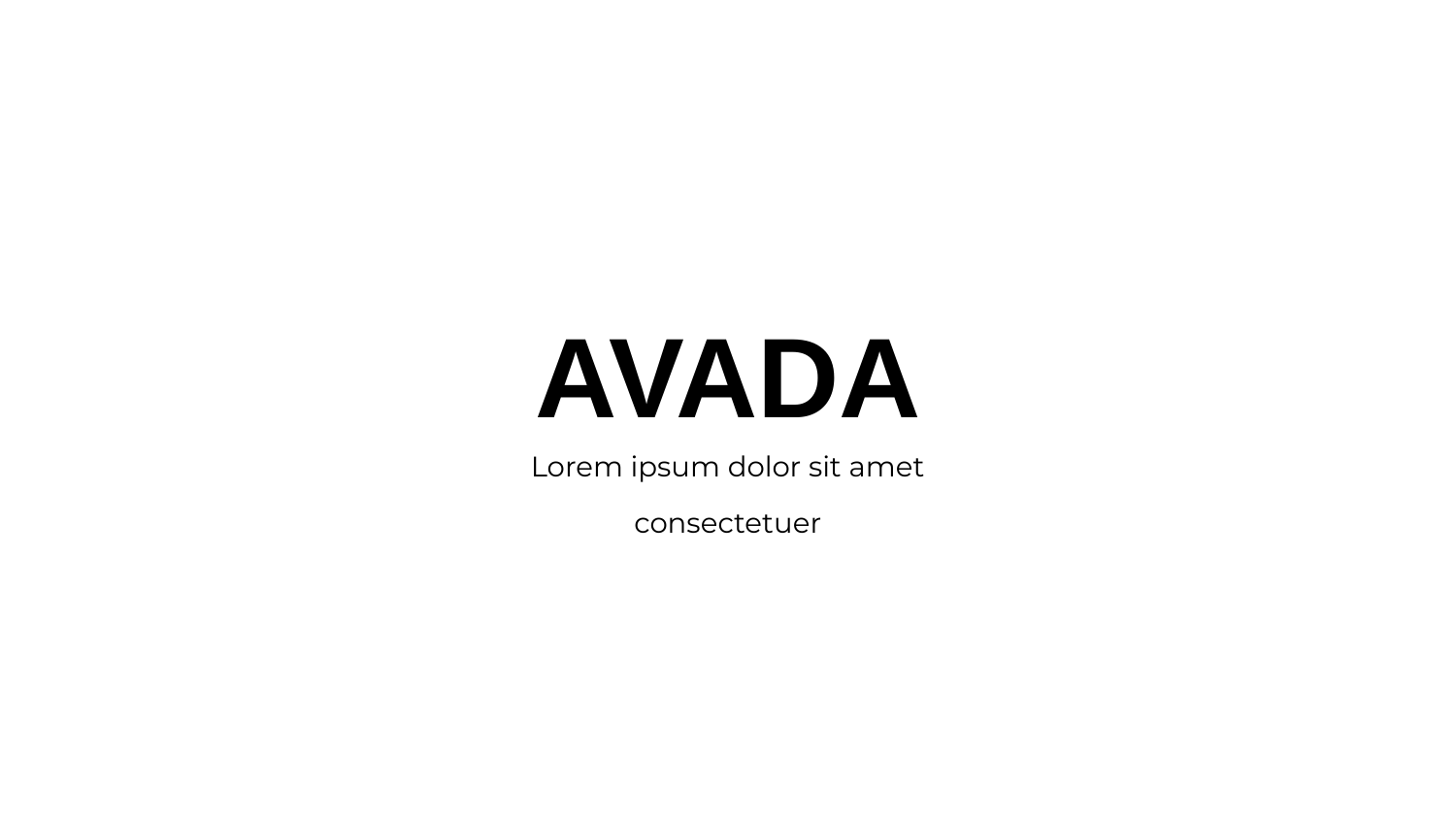

AVADA
Lorem ipsum dolor sit amet
consectetuer